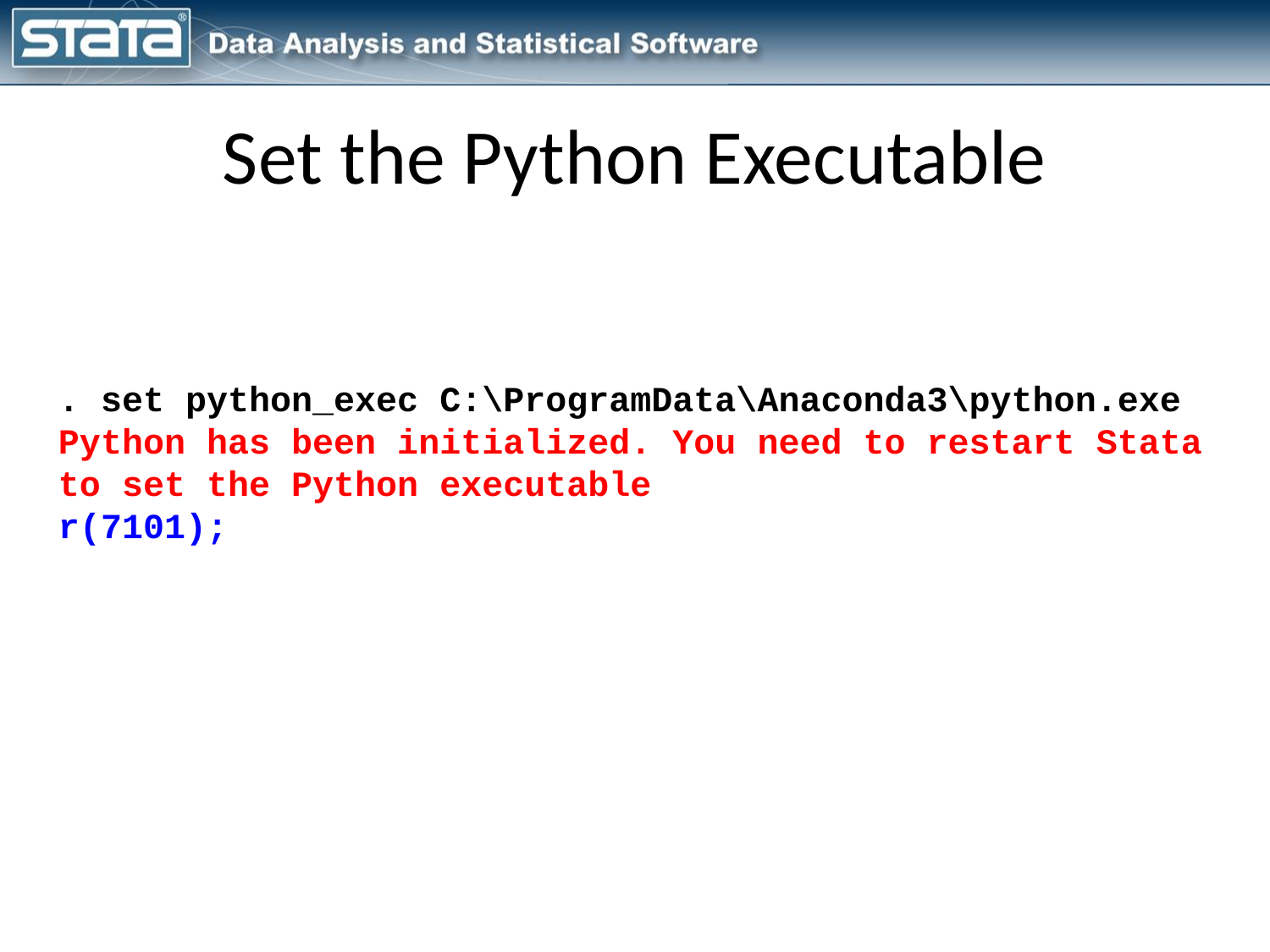

# Set the Python Executable
. set python_exec C:\ProgramData\Anaconda3\python.exe
Python has been initialized. You need to restart Stata to set the Python executable
r(7101);